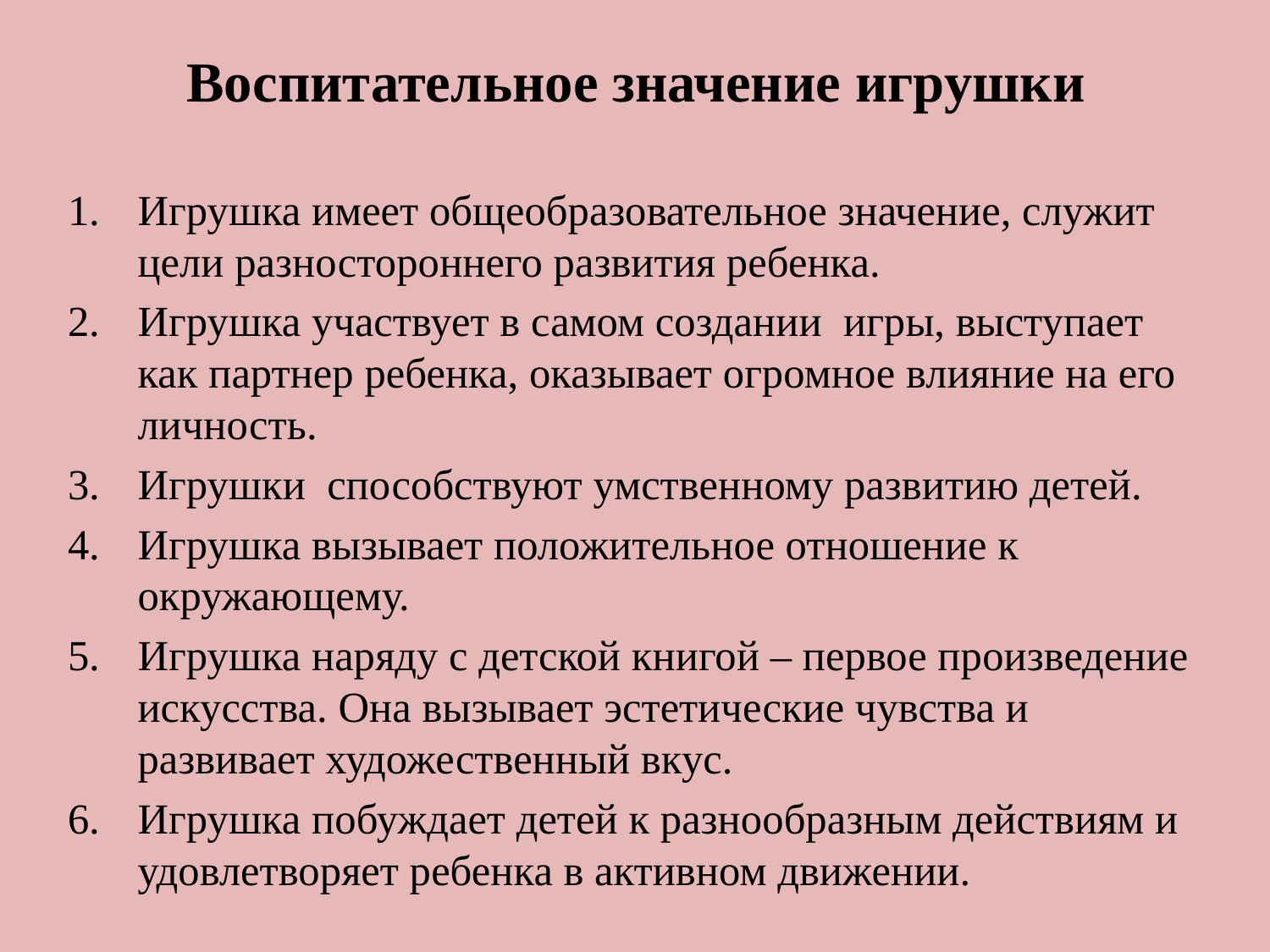

# Воспитательное значение игрушки
Игрушка имеет общеобразовательное значение, служит цели разностороннего развития ребенка.
Игрушка участвует в самом создании  игры, выступает как партнер ребенка, оказывает огромное влияние на его личность.
Игрушки  способствуют умственному развитию детей.
Игрушка вызывает положительное отношение к окружающему.
Игрушка наряду с детской книгой – первое произведение искусства. Она вызывает эстетические чувства и развивает художественный вкус.
Игрушка побуждает детей к разнообразным действиям и удовлетворяет ребенка в активном движении.